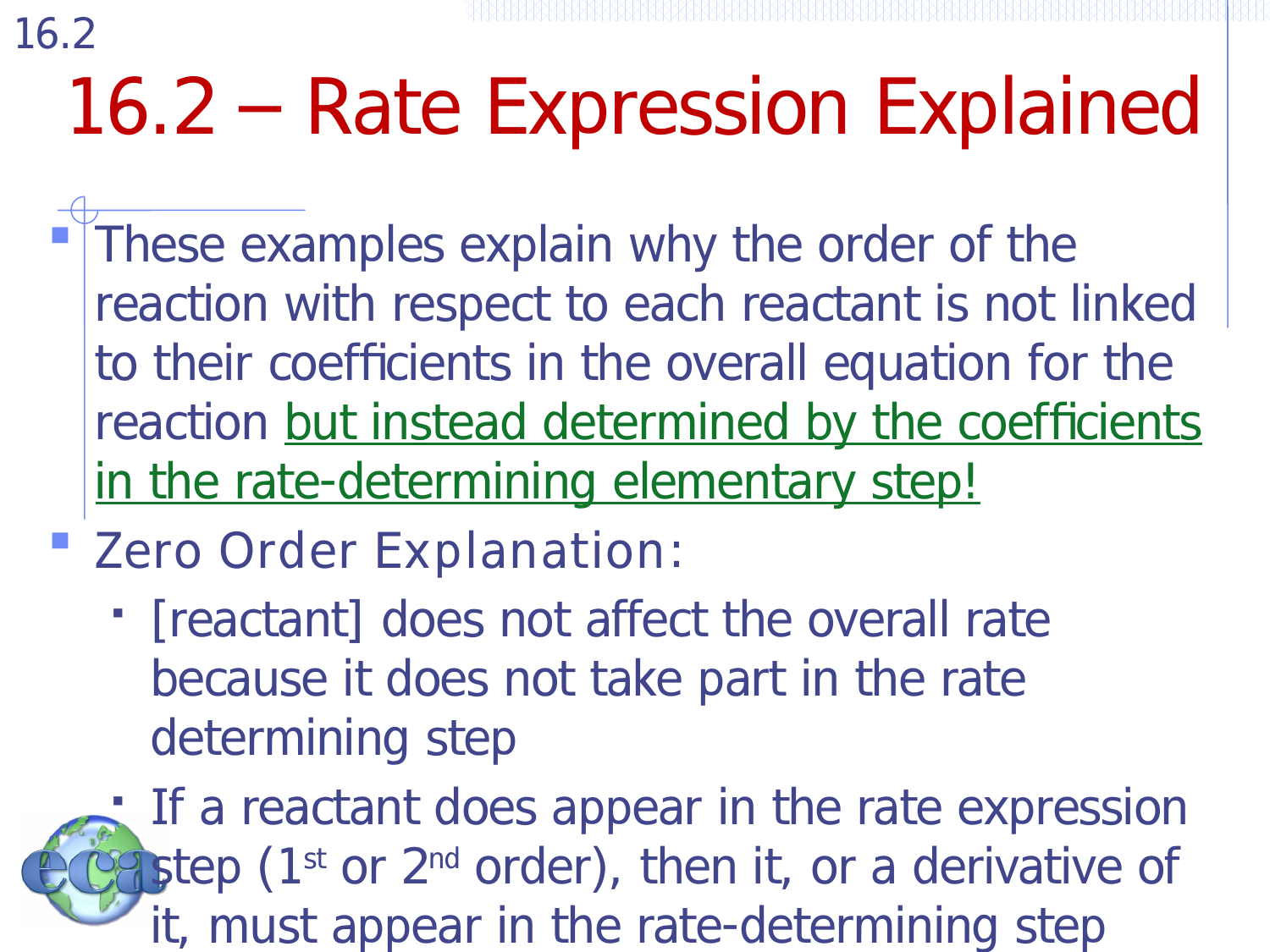

# 16.2 – Rate Expression Explained
These examples explain why the order of the reaction with respect to each reactant is not linked to their coefficients in the overall equation for the reaction but instead determined by the coefficients in the rate-determining elementary step!
Zero Order Explanation:
[reactant] does not affect the overall rate because it does not take part in the rate determining step
If a reactant does appear in the rate expression step (1st or 2nd order), then it, or a derivative of it, must appear in the rate-determining step